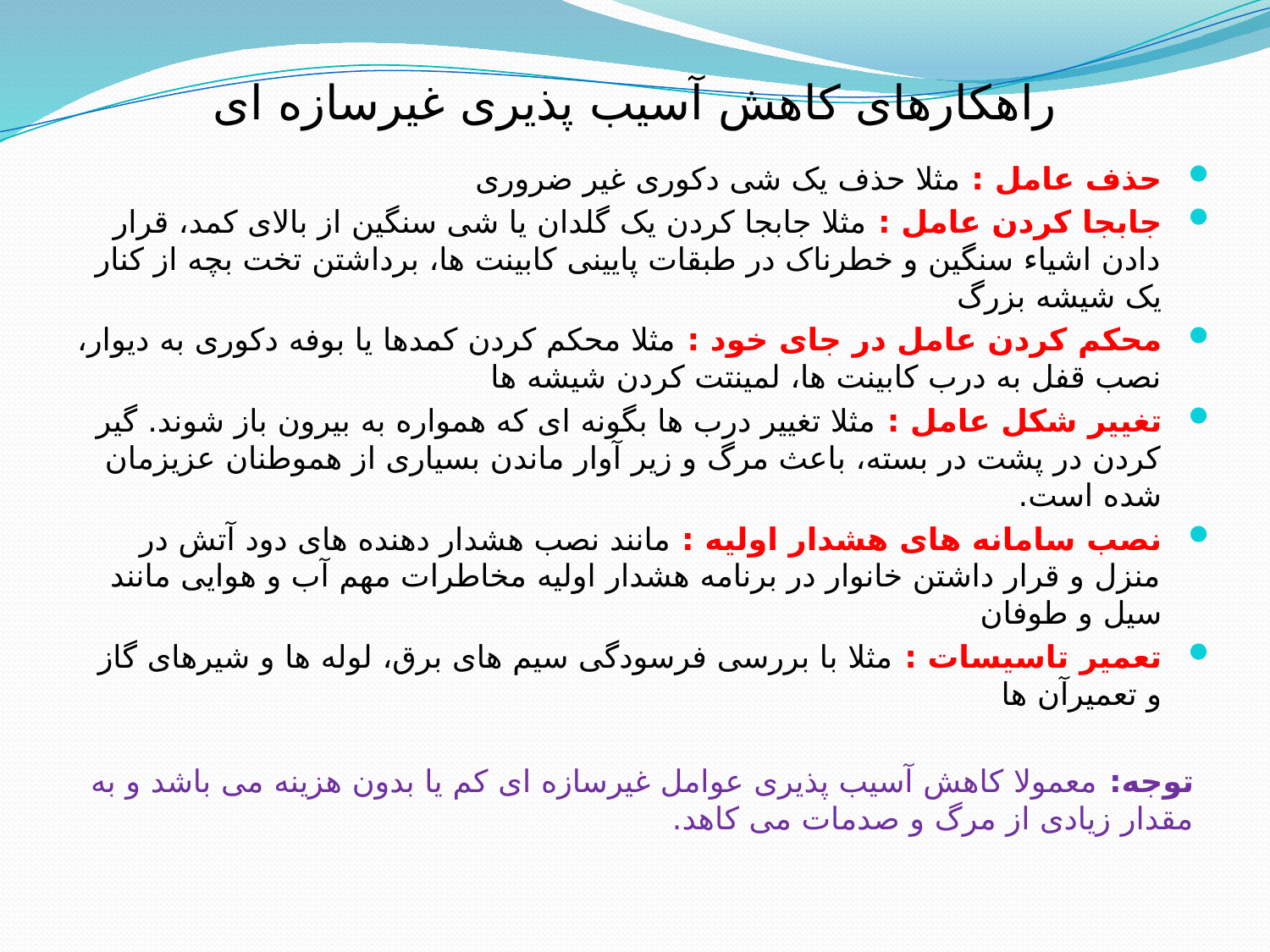

راهکارهای کاهش آسیب پذیری غیرسازه ای

حذف عامل : مثلا حذف یک شی دکوری غیر ضروری
جابجا کردن عامل : مثلا جابجا کردن یک گلدان یا شی سنگین از بالای کمد، قرار دادن اشیاء سنگین و خطرناک در طبقات پایینی کابینت ها، برداشتن تخت بچه از کنار یک شیشه بزرگ
محکم کردن عامل در جای خود : مثلا محکم کردن کمدها یا بوفه دکوری به دیوار، نصب قفل به درب کابینت ها، لمینتت کردن شیشه ها
تغییر شکل عامل : مثلا تغییر درب ها بگونه ای که همواره به بیرون باز شوند. گیر کردن در پشت در بسته، باعث مرگ و زیر آوار ماندن بسیاری از هموطنان عزیزمان شده است.
نصب سامانه های هشدار اولیه : مانند نصب هشدار دهنده های دود آتش در منزل و قرار داشتن خانوار در برنامه هشدار اولیه مخاطرات مهم آب و هوایی مانند سیل و طوفان
تعمیر تاسیسات : مثلا با بررسی فرسودگی سیم های برق، لوله ها و شیرهای گاز و تعمیرآن ها

توجه: معمولا کاهش آسیب پذیری عوامل غیرسازه ای کم یا بدون هزینه می باشد و به مقدار زیادی از مرگ و صدمات می کاهد.